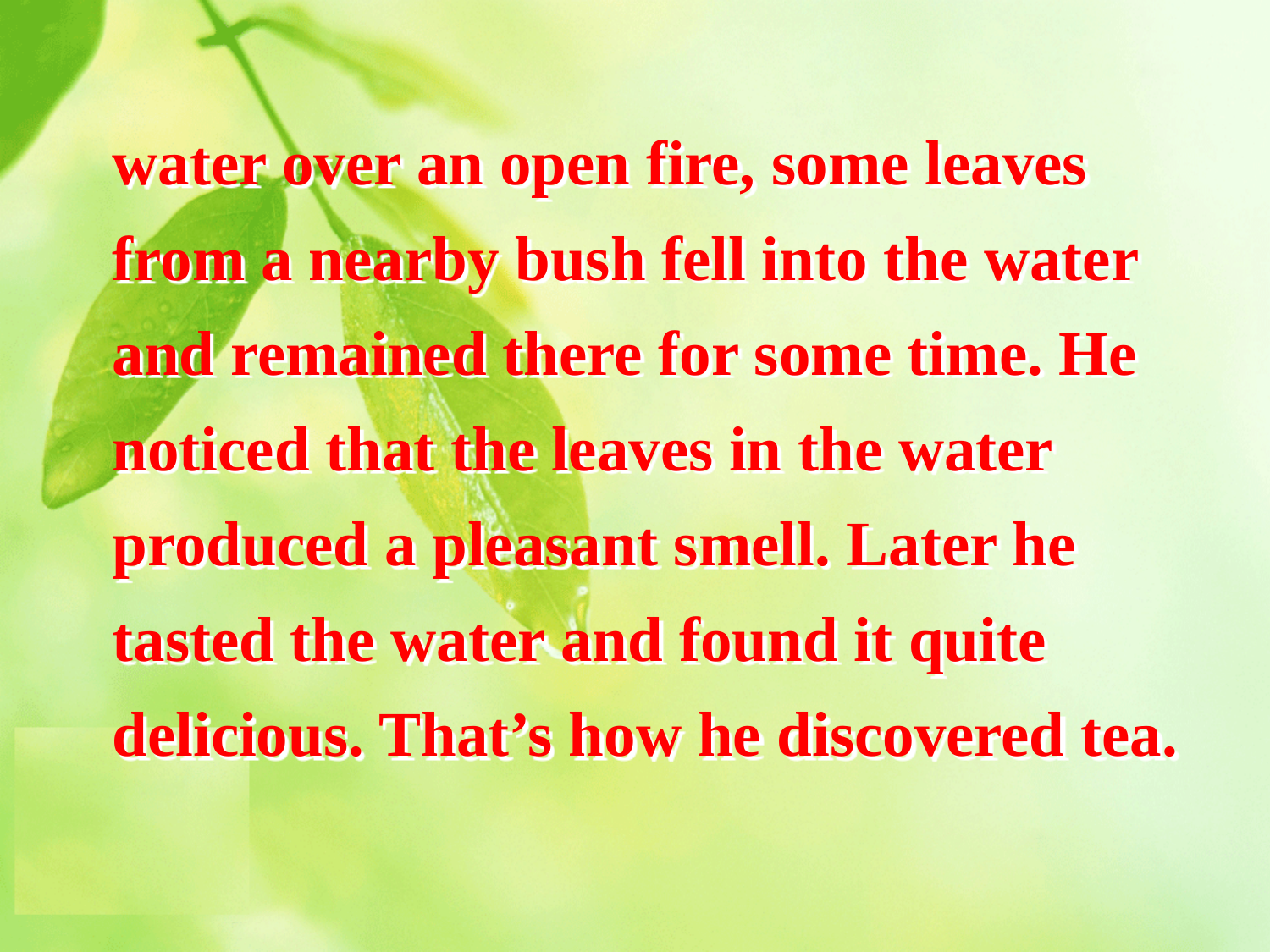

water over an open fire, some leaves from a nearby bush fell into the water and remained there for some time. He noticed that the leaves in the water produced a pleasant smell. Later he tasted the water and found it quite delicious. That’s how he discovered tea.